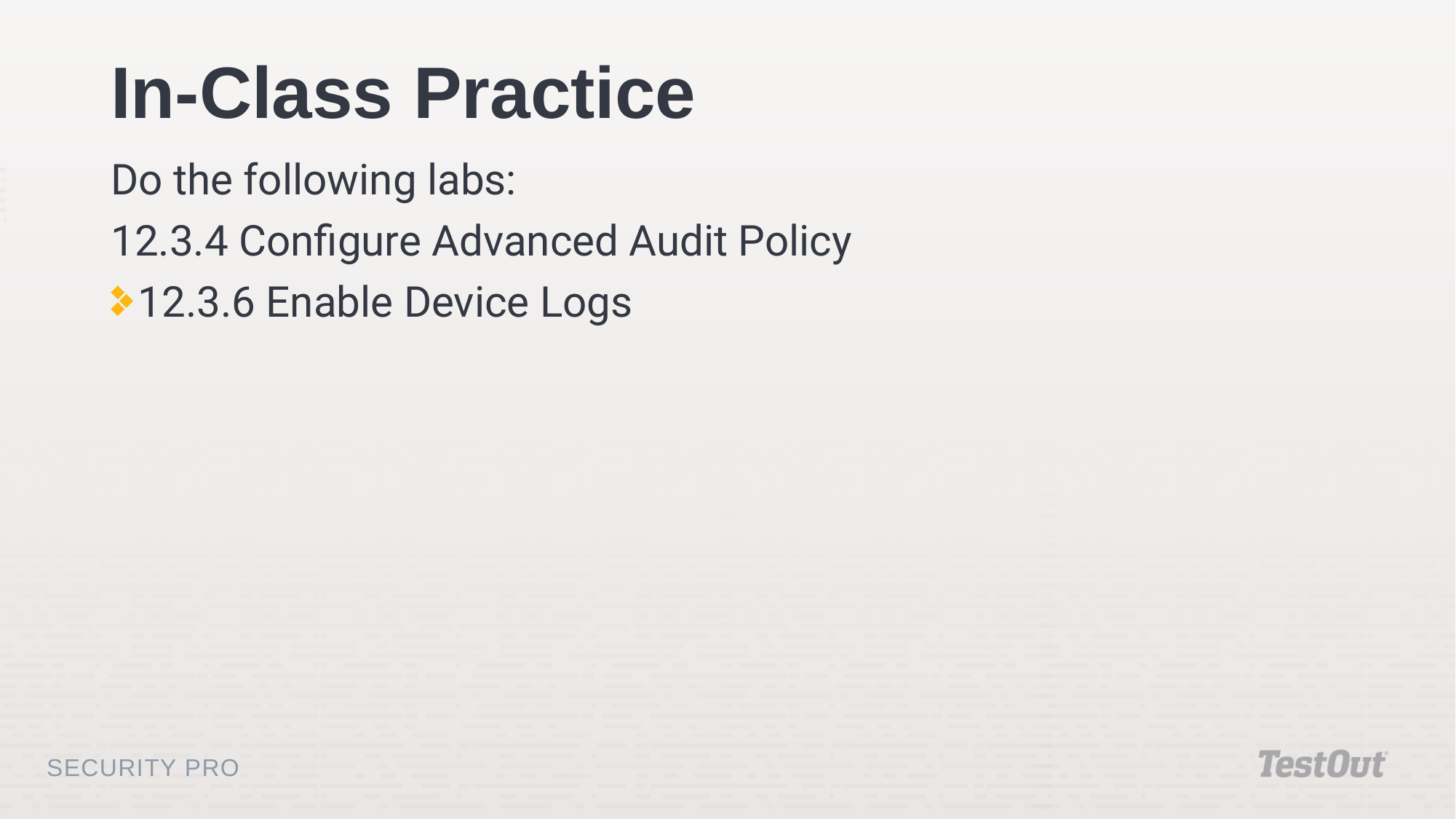

# In-Class Practice
Do the following labs:
12.3.4 Configure Advanced Audit Policy
12.3.6 Enable Device Logs
Security Pro